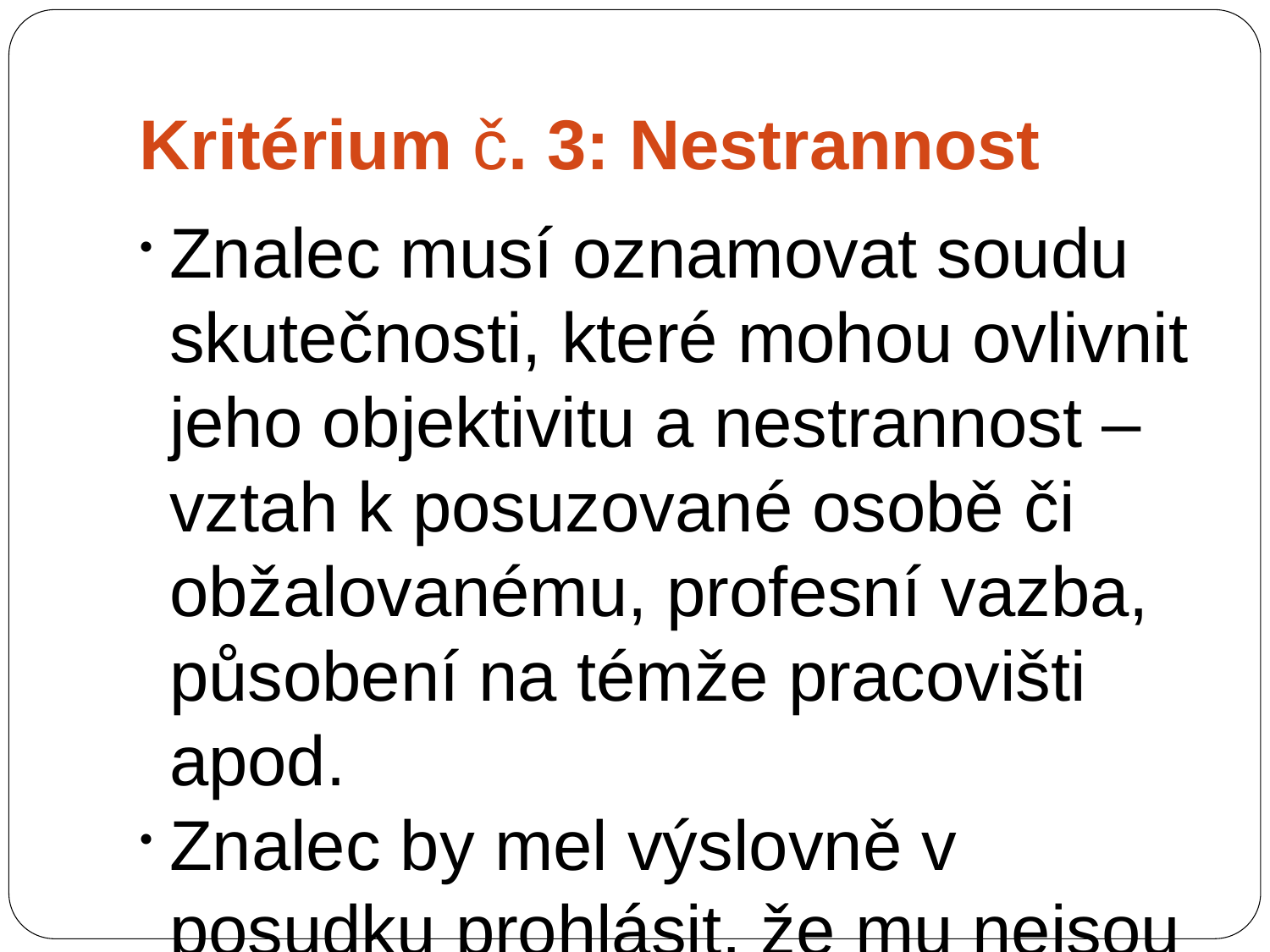

Kritérium č. 3: Nestrannost
Znalec musí oznamovat soudu skutečnosti, které mohou ovlivnit jeho objektivitu a nestrannost – vztah k posuzované osobě či obžalovanému, profesní vazba, působení na témže pracovišti apod.
Znalec by mel výslovně v posudku prohlásit, že mu nejsou známy skutečnosti, pro které by mohl být vyloučen..